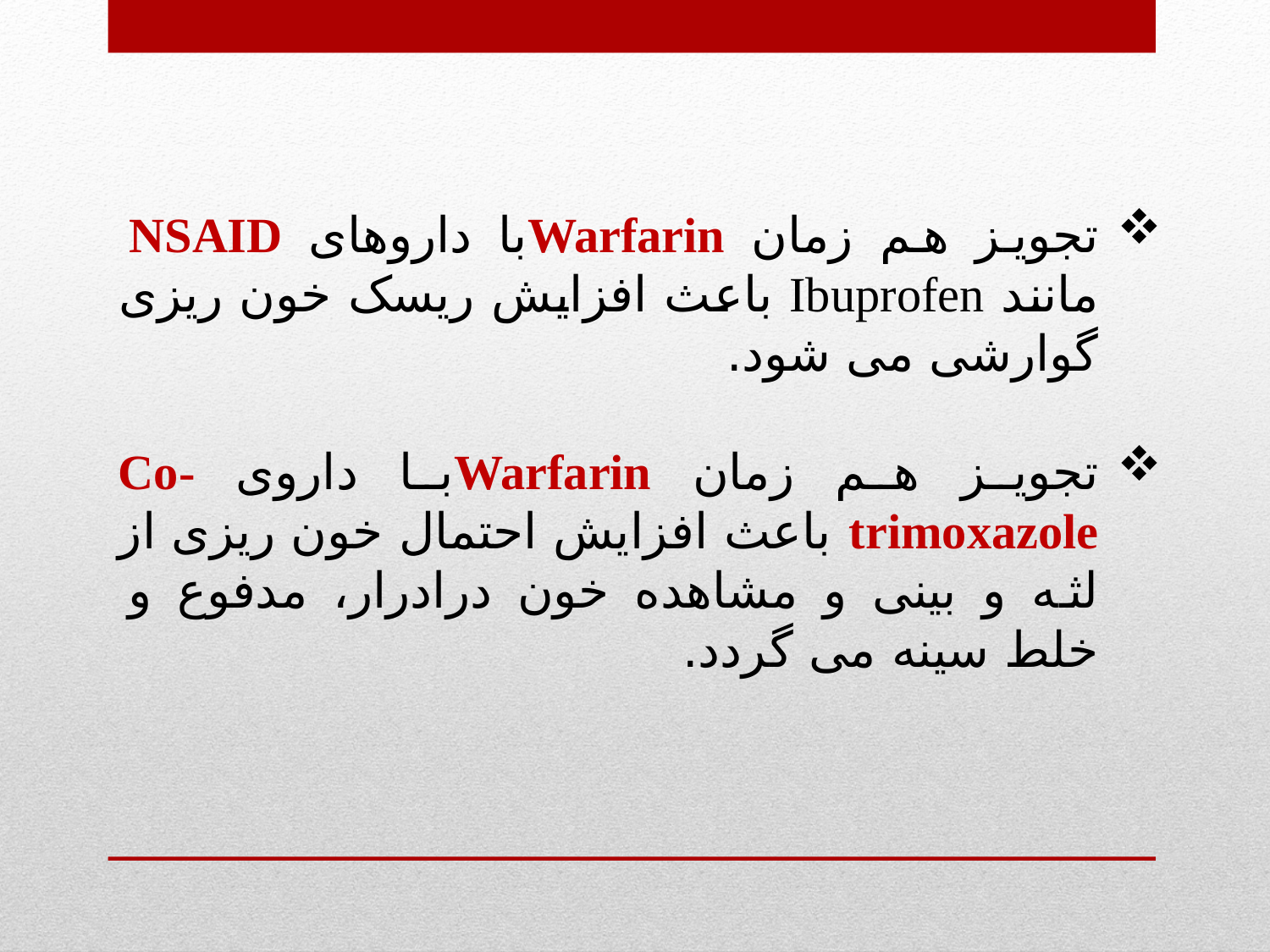

تجویز هم زمان Warfarinبا داروهای NSAID مانند Ibuprofen باعث افزایش ریسک خون ریزی گوارشی می شود.

تجویز هم زمان Warfarinبا داروی Co-trimoxazole باعث افزایش احتمال خون ریزی از لثه و بینی و مشاهده خون درادرار، مدفوع و خلط سینه می گردد.